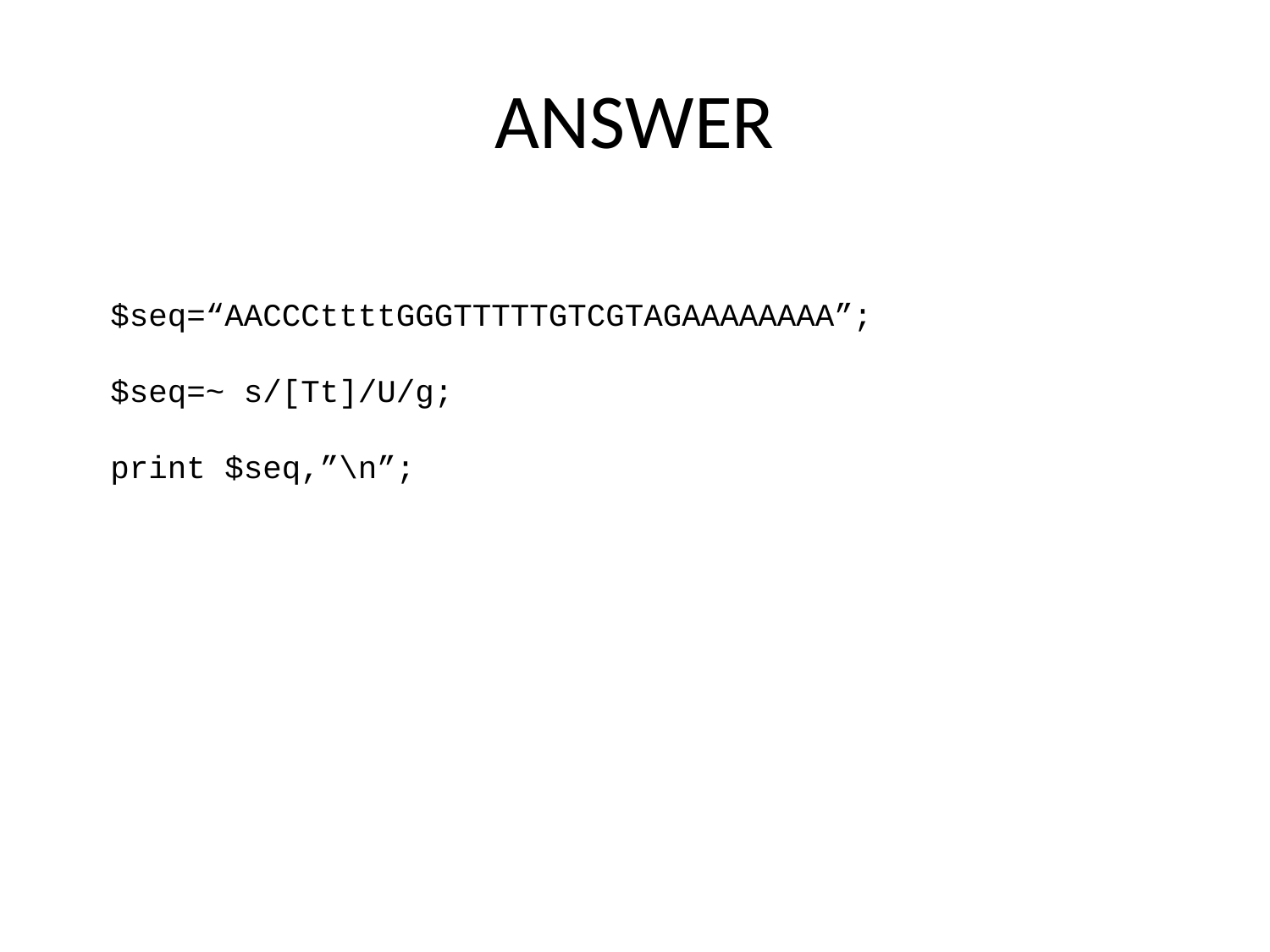

# ANSWER

$seq=“AACCCttttGGGTTTTTGTCGTAGAAAAAAAA”;

$seq=~ s/[Tt]/U/g;

print $seq,”\n”;